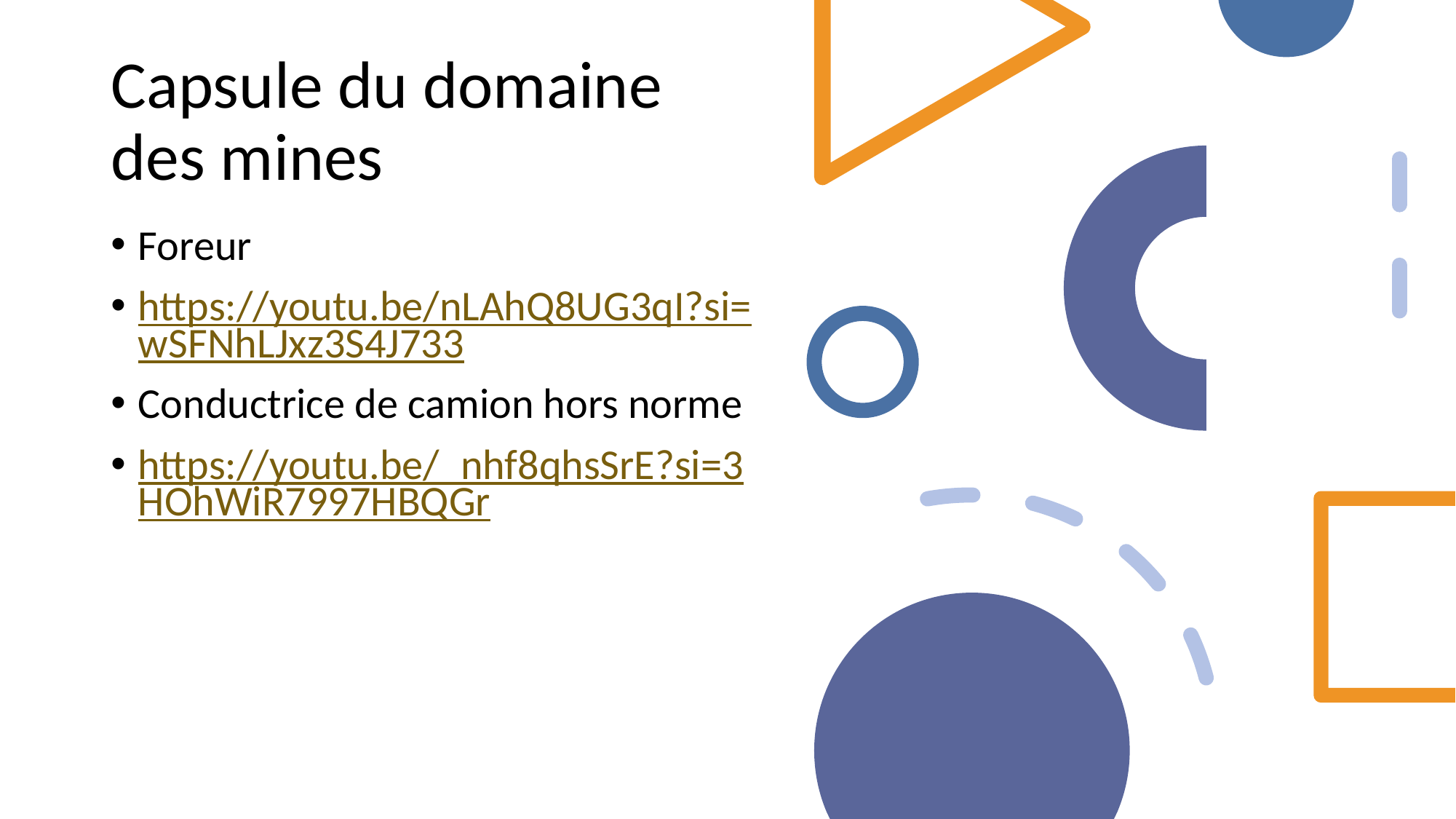

# Capsule du domaine des mines

Foreur
https://youtu.be/nLAhQ8UG3qI?si=wSFNhLJxz3S4J733
Conductrice de camion hors norme
https://youtu.be/_nhf8qhsSrE?si=3HOhWiR7997HBQGr